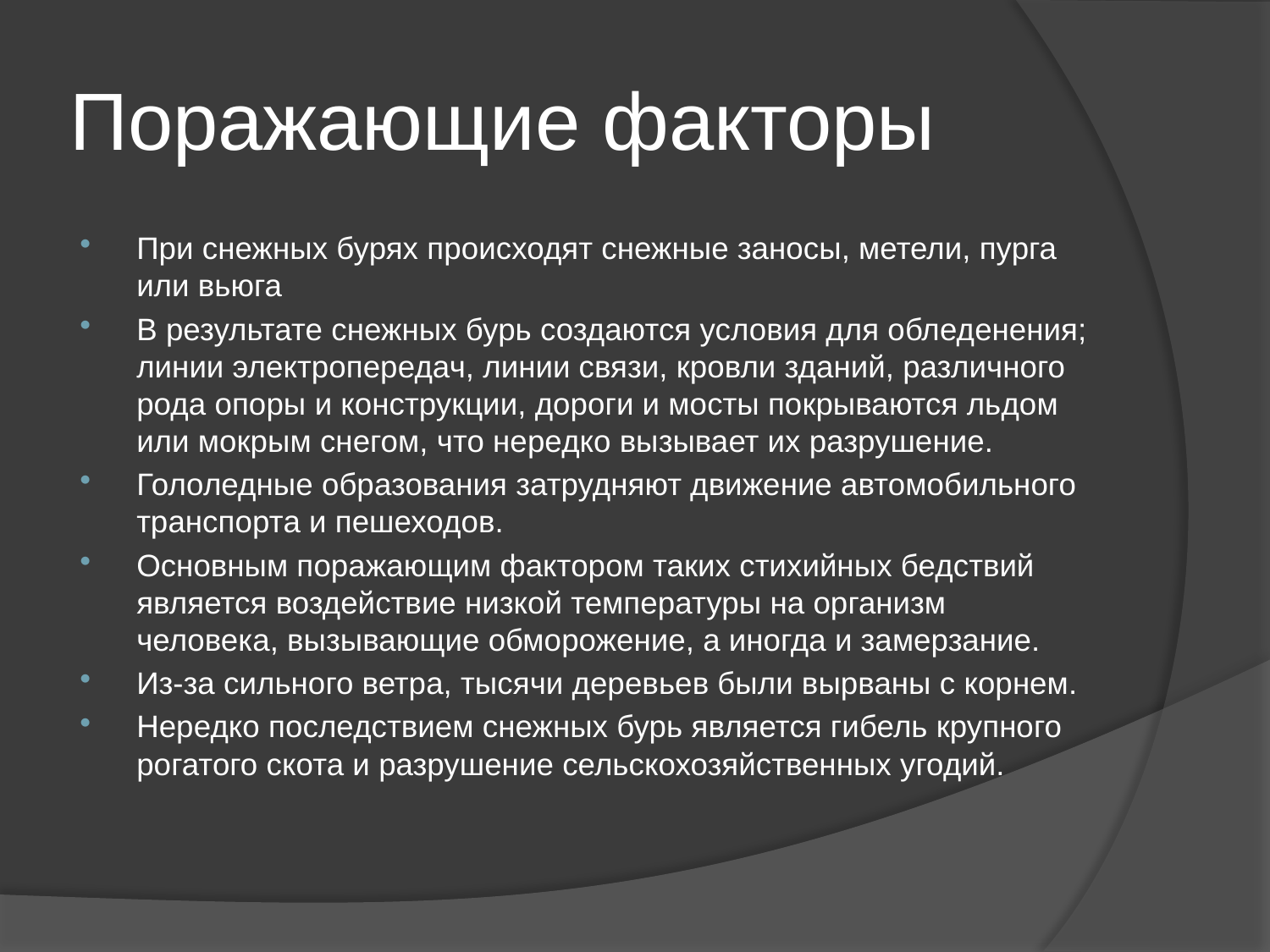

# Поражающие факторы
При снежных бурях происходят снежные заносы, метели, пурга или вьюга
В результате снежных бурь создаются условия для обледенения; линии электропередач, линии связи, кровли зданий, различного рода опоры и конструкции, дороги и мосты покрываются льдом или мокрым снегом, что нередко вызывает их разрушение.
Гололедные образования затрудняют движение автомобильного транспорта и пешеходов.
Основным поражающим фактором таких стихийных бедствий является воздействие низкой температуры на организм человека, вызывающие обморожение, а иногда и замерзание.
Из-за сильного ветра, тысячи деревьев были вырваны с корнем.
Нередко последствием снежных бурь является гибель крупного рогатого скота и разрушение сельскохозяйственных угодий.